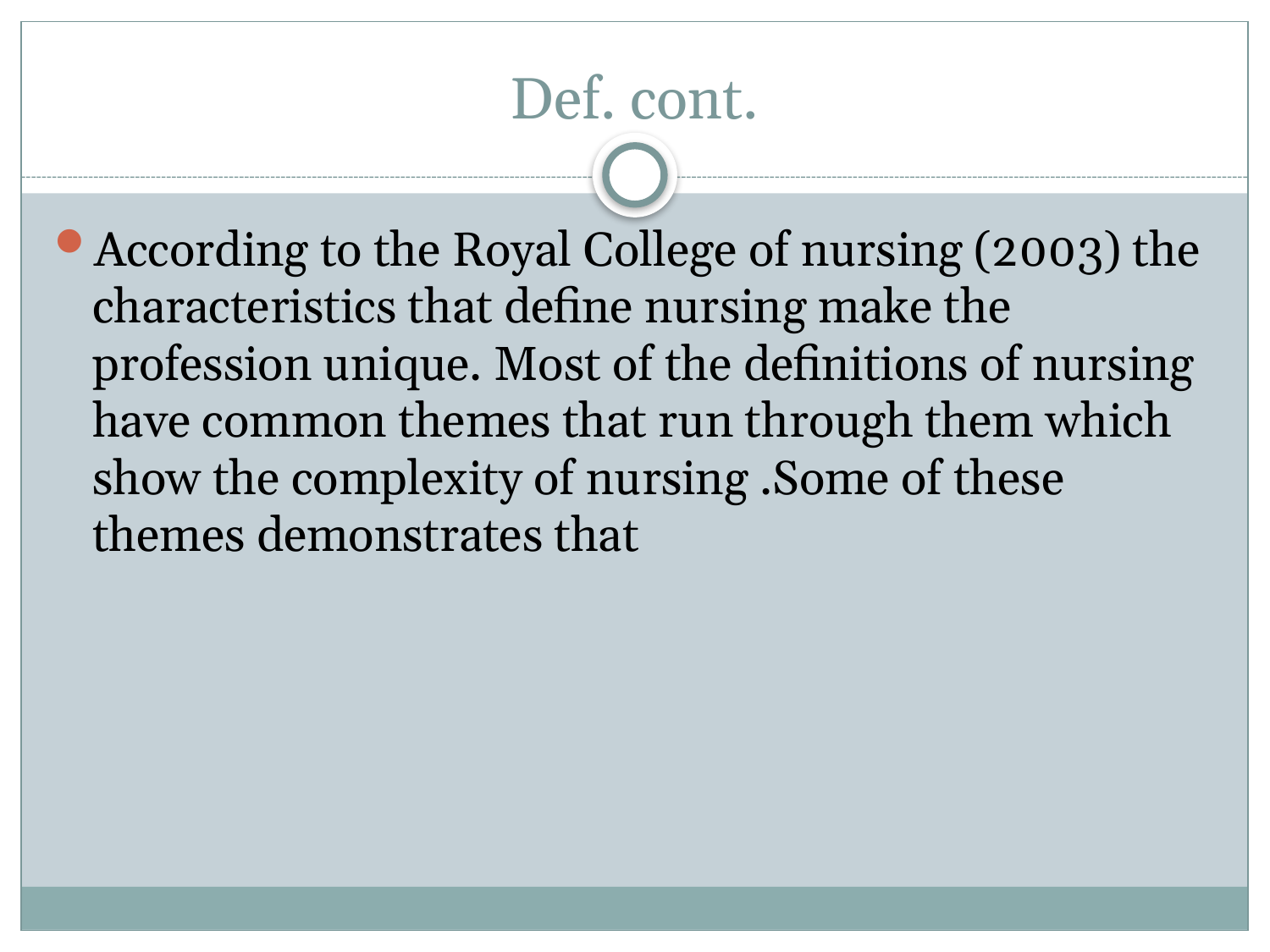

# Def. cont.
According to the Royal College of nursing (2003) the characteristics that define nursing make the profession unique. Most of the definitions of nursing have common themes that run through them which show the complexity of nursing .Some of these themes demonstrates that